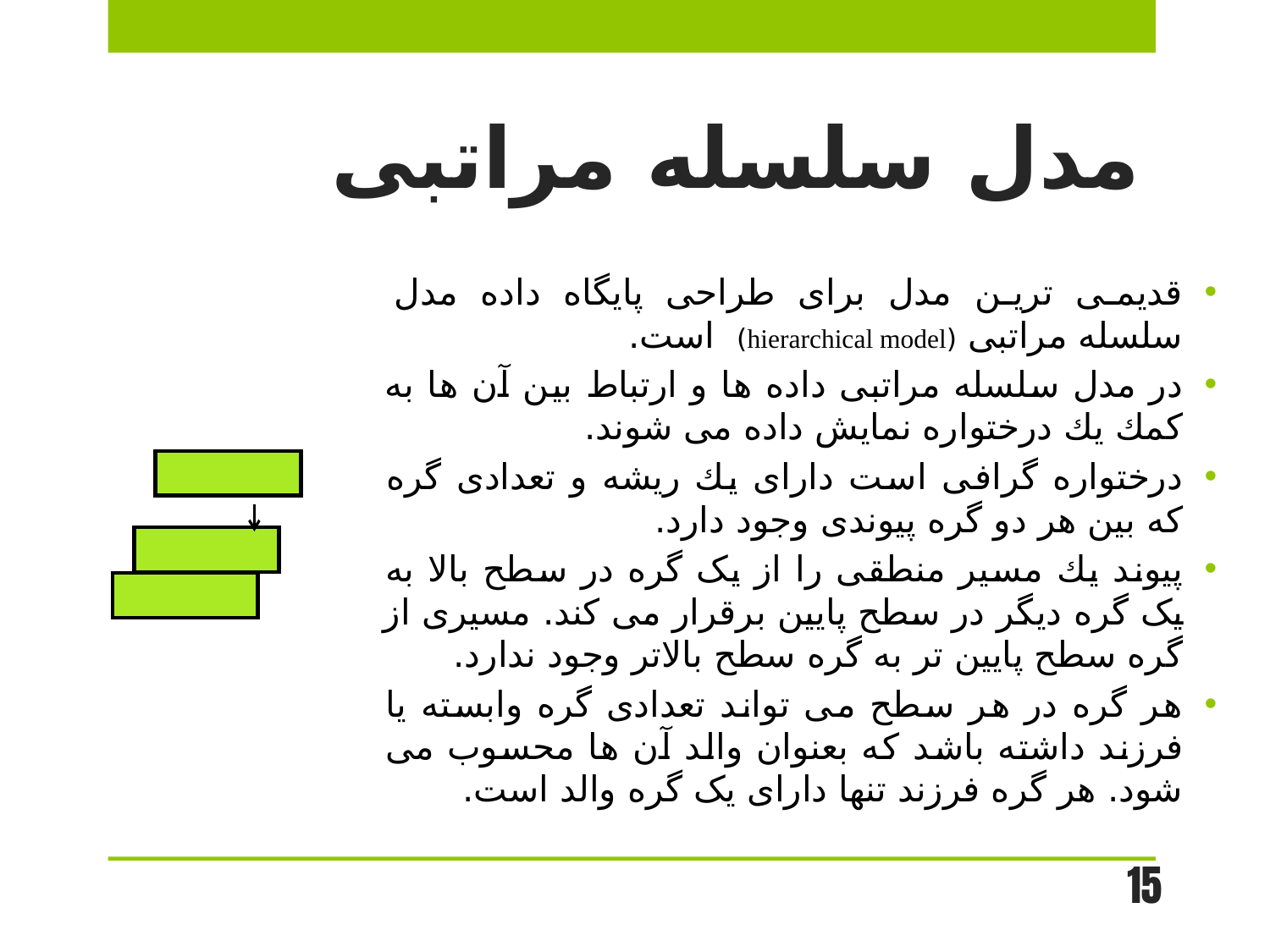

# مدل سلسله مراتبی
قديمی ترين مدل برای طراحی پايگاه داده مدل سلسله مراتبی (hierarchical model)  است.
در مدل سلسله مراتبی داده ها و ارتباط بین آن ها به كمك یك درختواره نمایش داده می شوند.
درختواره گرافی است دارای یك ریشه و تعدادی گره که بین هر دو گره پیوندی وجود دارد.
پيوند یك مسیر منطقی را از يک گره در سطح بالا به يک گره دیگر در سطح پايين برقرار می كند. مسیری از گره سطح پایین تر به گره سطح بالاتر وجود ندارد.
هر گره در هر سطح می تواند تعدادی گره وابسته یا فرزند داشته باشد که بعنوان والد آن ها محسوب می شود. هر گره فرزند تنها دارای يک گره والد است.

15